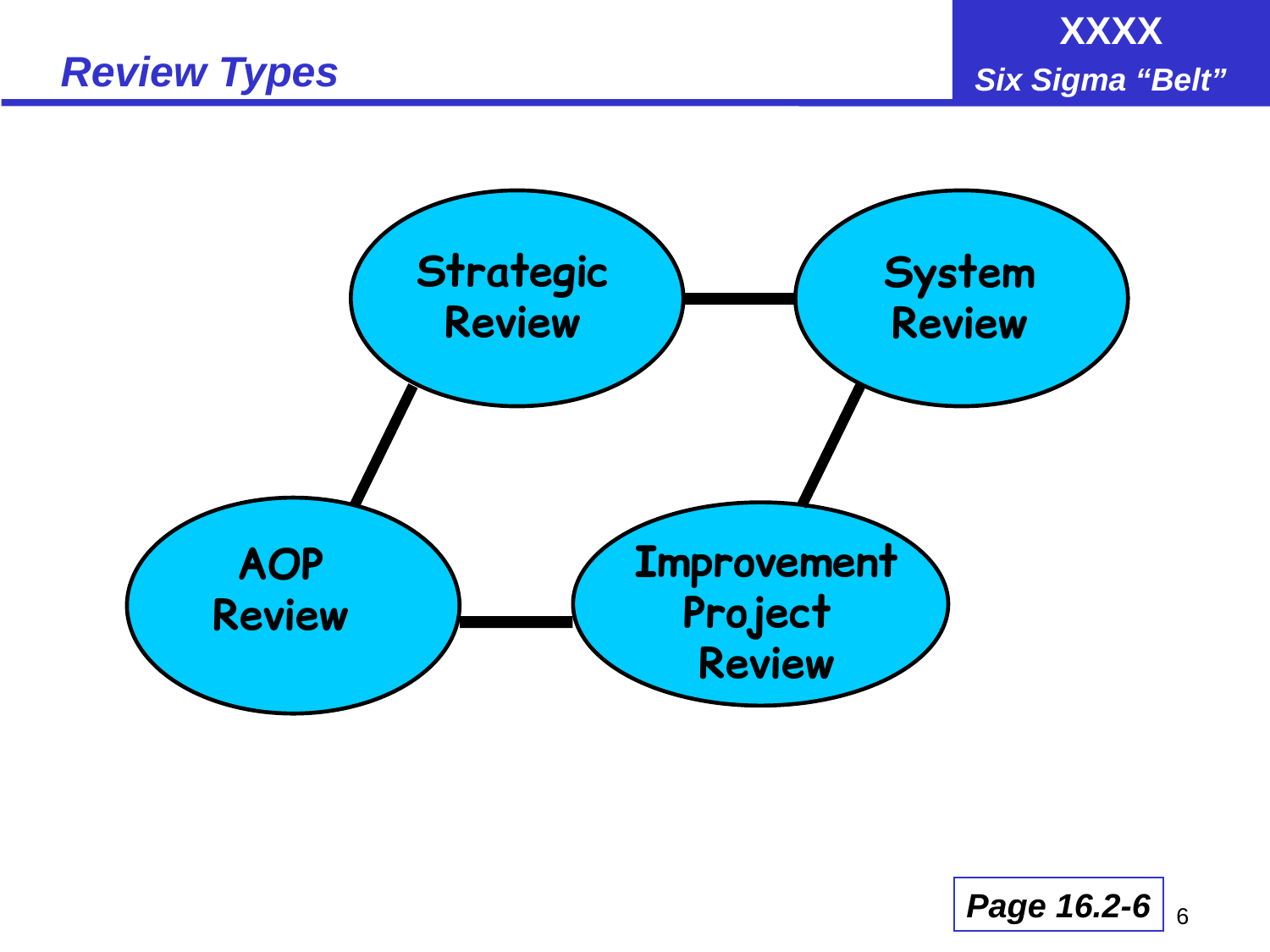

# Review Types

Strategic
Review
System
Review

Improvement
Project
Review
AOP
Review

Page 16.2-6